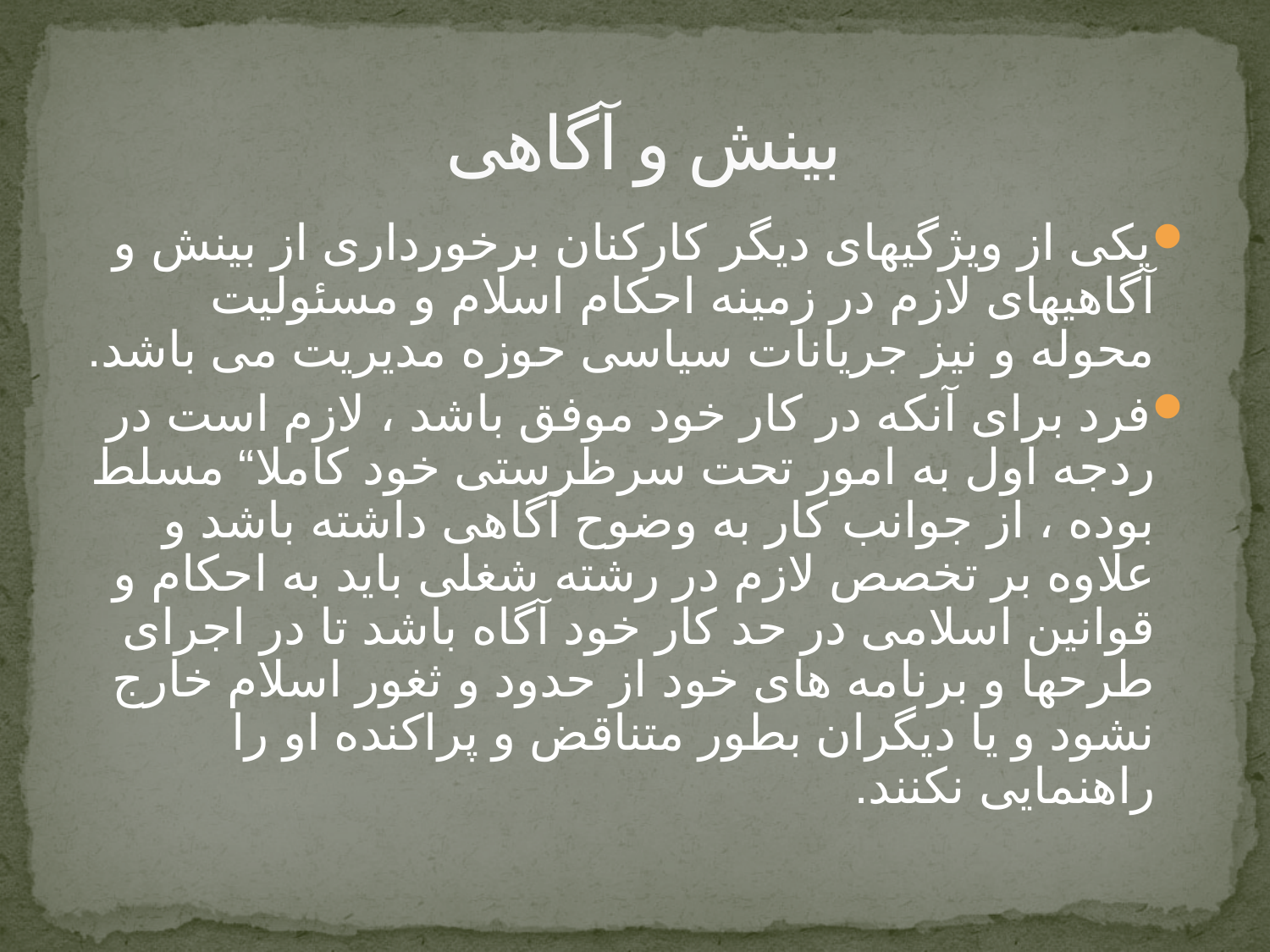

# بینش و آگاهی
یکی از ویژگیهای دیگر کارکنان برخورداری از بینش و آگاهیهای لازم در زمینه احکام اسلام و مسئولیت محوله و نیز جریانات سیاسی حوزه مدیریت می باشد.
فرد برای آنکه در کار خود موفق باشد ، لازم است در ردجه اول به امور تحت سرظرستی خود کاملا“ مسلط بوده ، از جوانب کار به وضوح آگاهی داشته باشد و علاوه بر تخصص لازم در رشته شغلی باید به احکام و قوانین اسلامی در حد کار خود آگاه باشد تا در اجرای طرحها و برنامه های خود از حدود و ثغور اسلام خارج نشود و یا دیگران بطور متناقض و پراکنده او را راهنمایی نکنند.